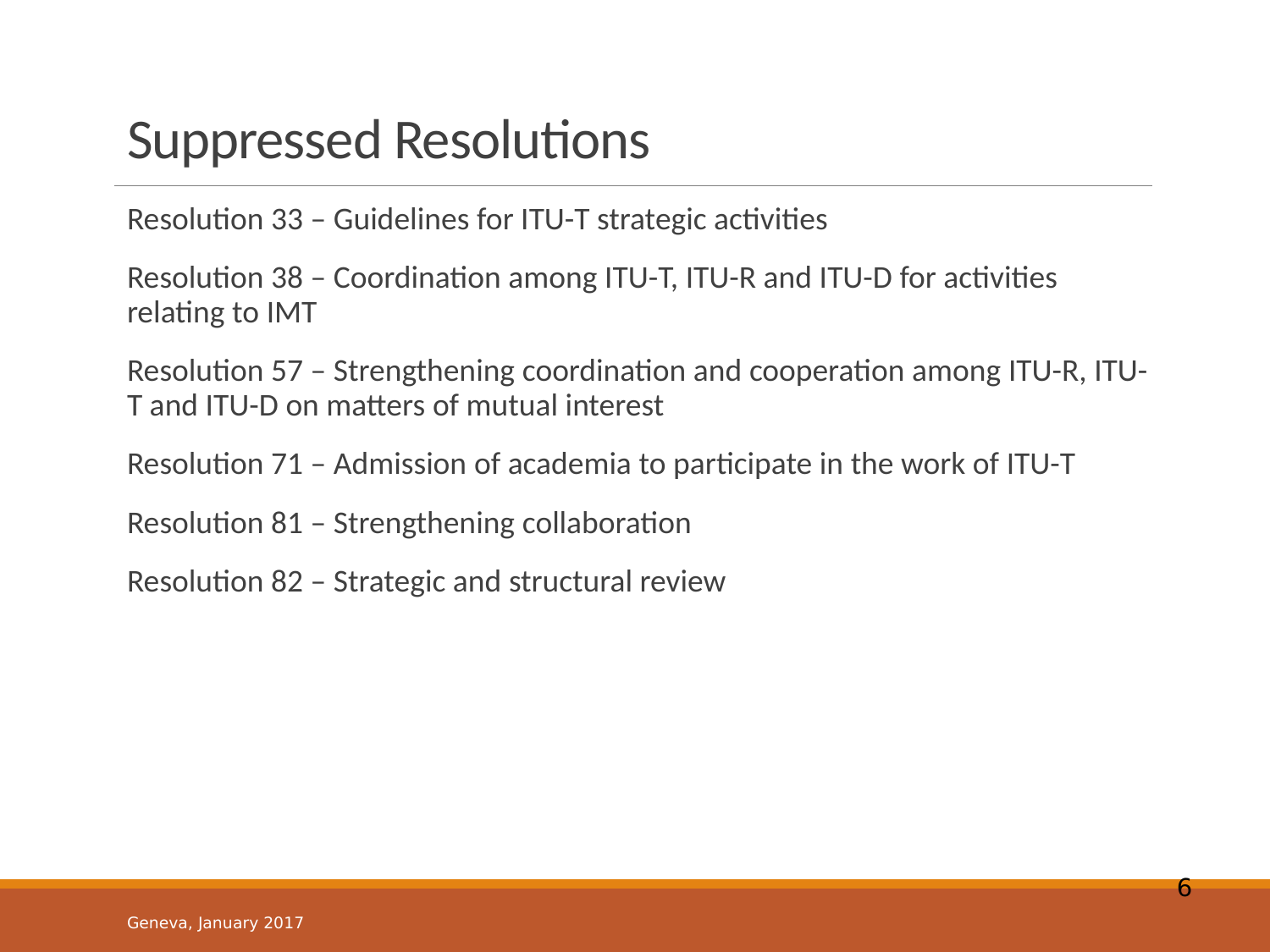

# Suppressed Resolutions
Resolution 33 – Guidelines for ITU-T strategic activities
Resolution 38 – Coordination among ITU-T, ITU-R and ITU-D for activities relating to IMT
Resolution 57 – Strengthening coordination and cooperation among ITU-R, ITU-T and ITU-D on matters of mutual interest
Resolution 71 – Admission of academia to participate in the work of ITU-T
Resolution 81 – Strengthening collaboration
Resolution 82 – Strategic and structural review

6
Geneva, January 2017